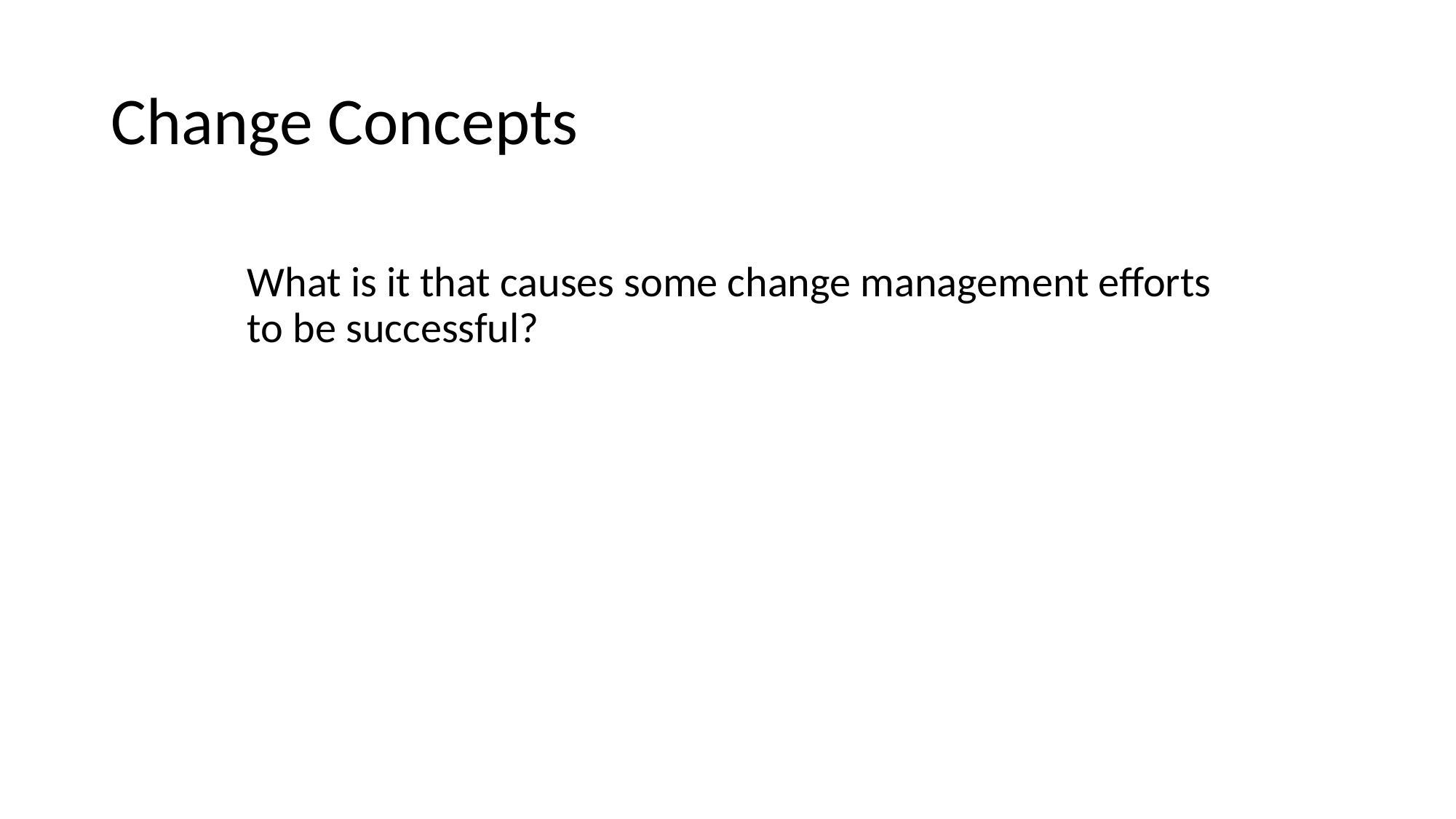

# Change Concepts
What is it that causes some change management efforts to be successful?